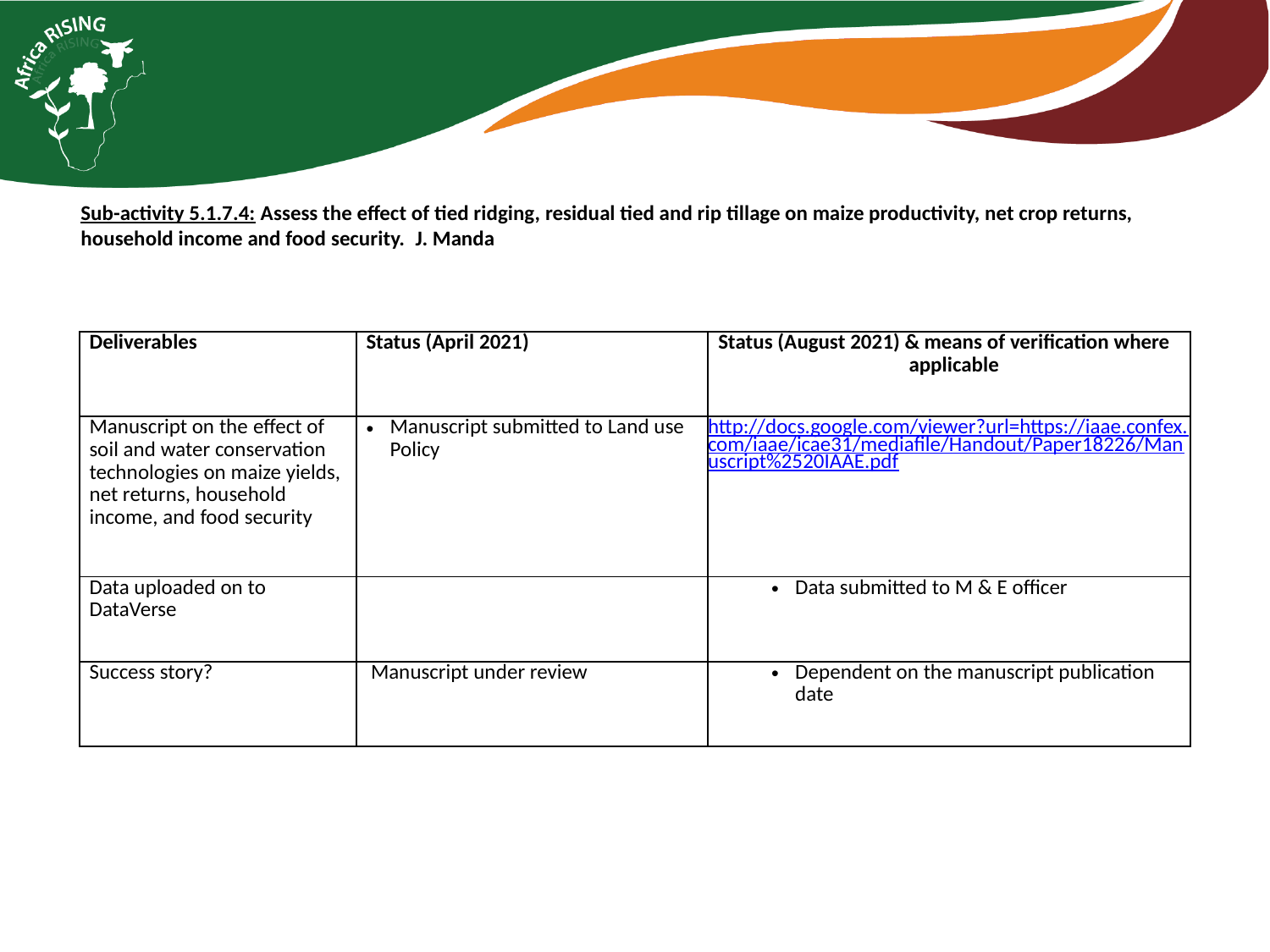

Sub-activity 5.1.7.4: Assess the effect of tied ridging, residual tied and rip tillage on maize productivity, net crop returns, household income and food security.  J. Manda
| Deliverables | Status (April 2021) | Status (August 2021) & means of verification where applicable |
| --- | --- | --- |
| Manuscript on the effect of soil and water conservation technologies on maize yields, net returns, household income, and food security | Manuscript submitted to Land use Policy | http://docs.google.com/viewer?url=https://iaae.confex.com/iaae/icae31/mediafile/Handout/Paper18226/Manuscript%2520IAAE.pdf |
| Data uploaded on to DataVerse |  | Data submitted to M & E officer |
| Success story? | Manuscript under review | Dependent on the manuscript publication date |